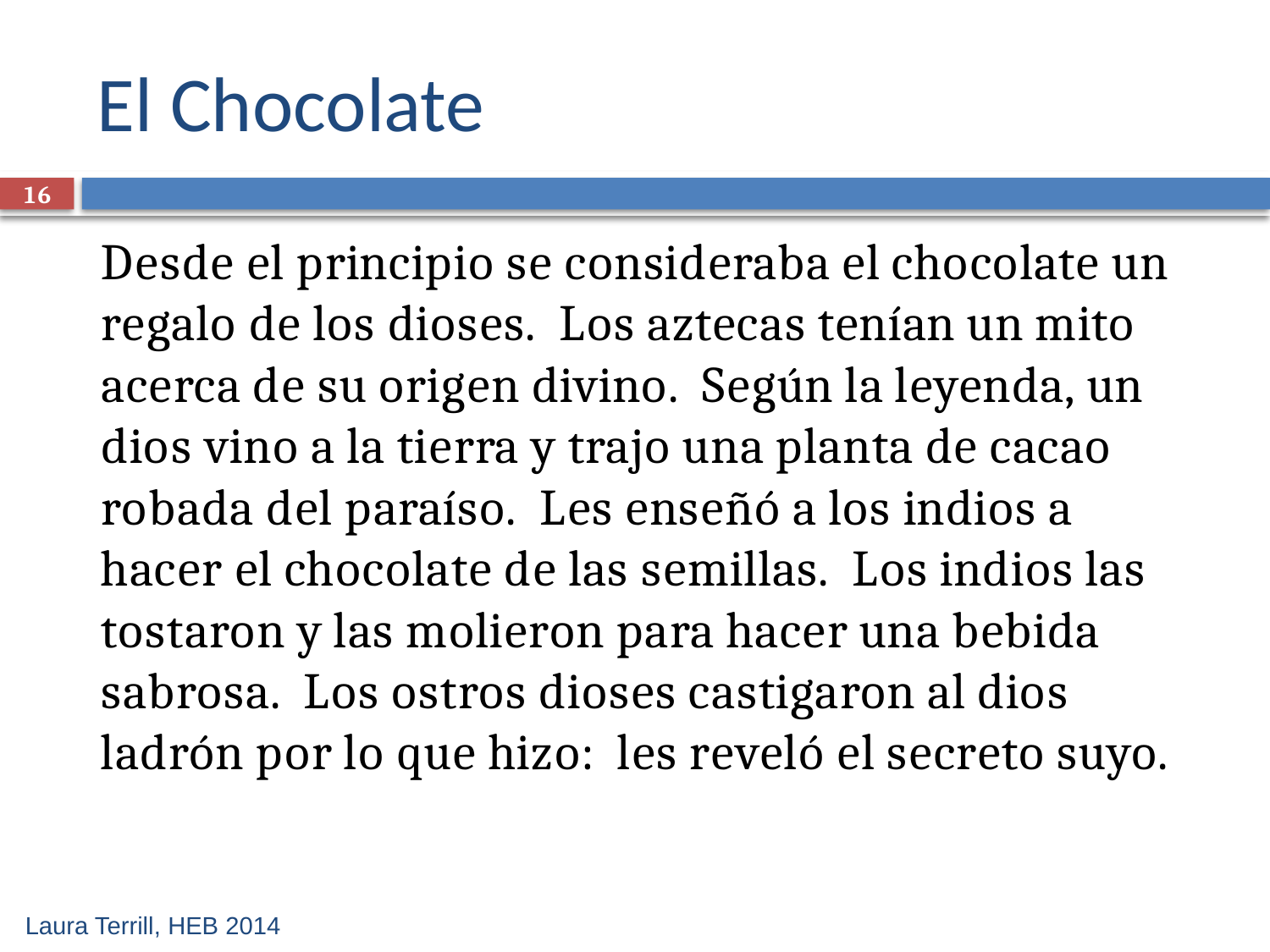

# El Chocolate
16
Desde el principio se consideraba el chocolate un regalo de los dioses.  Los aztecas tenían un mito acerca de su origen divino.  Según la leyenda, un dios vino a la tierra y trajo una planta de cacao robada del paraíso.  Les enseñó a los indios a hacer el chocolate de las semillas.  Los indios las tostaron y las molieron para hacer una bebida sabrosa.  Los ostros dioses castigaron al dios ladrón por lo que hizo:  les reveló el secreto suyo.

Laura Terrill, HEB 2014